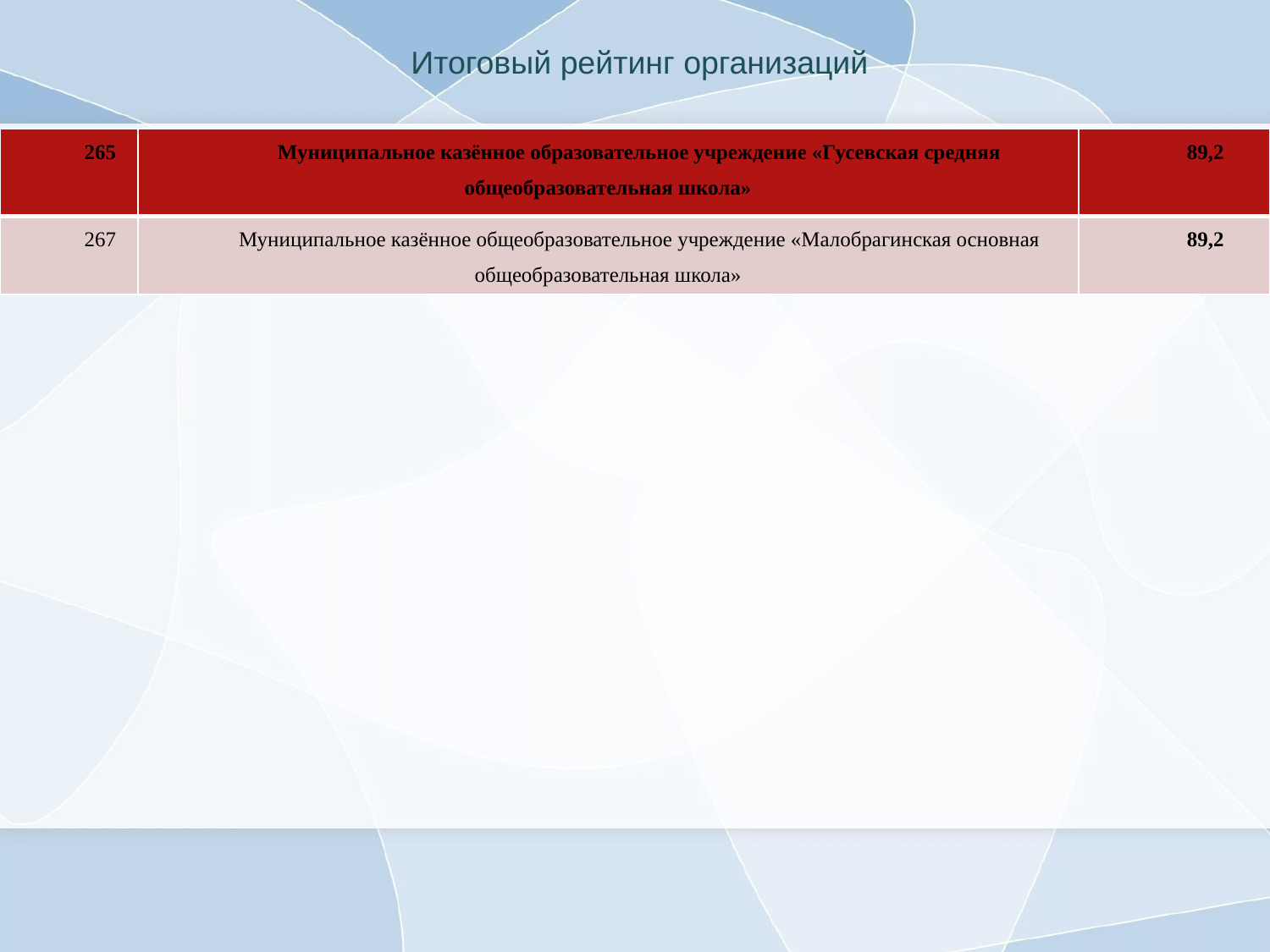

# Итоговый рейтинг организаций
| 265 | Муниципальное казённое образовательное учреждение «Гусевская средняя общеобразовательная школа» | 89,2 |
| --- | --- | --- |
| 267 | Муниципальное казённое общеобразовательное учреждение «Малобрагинская основная общеобразовательная школа» | 89,2 |